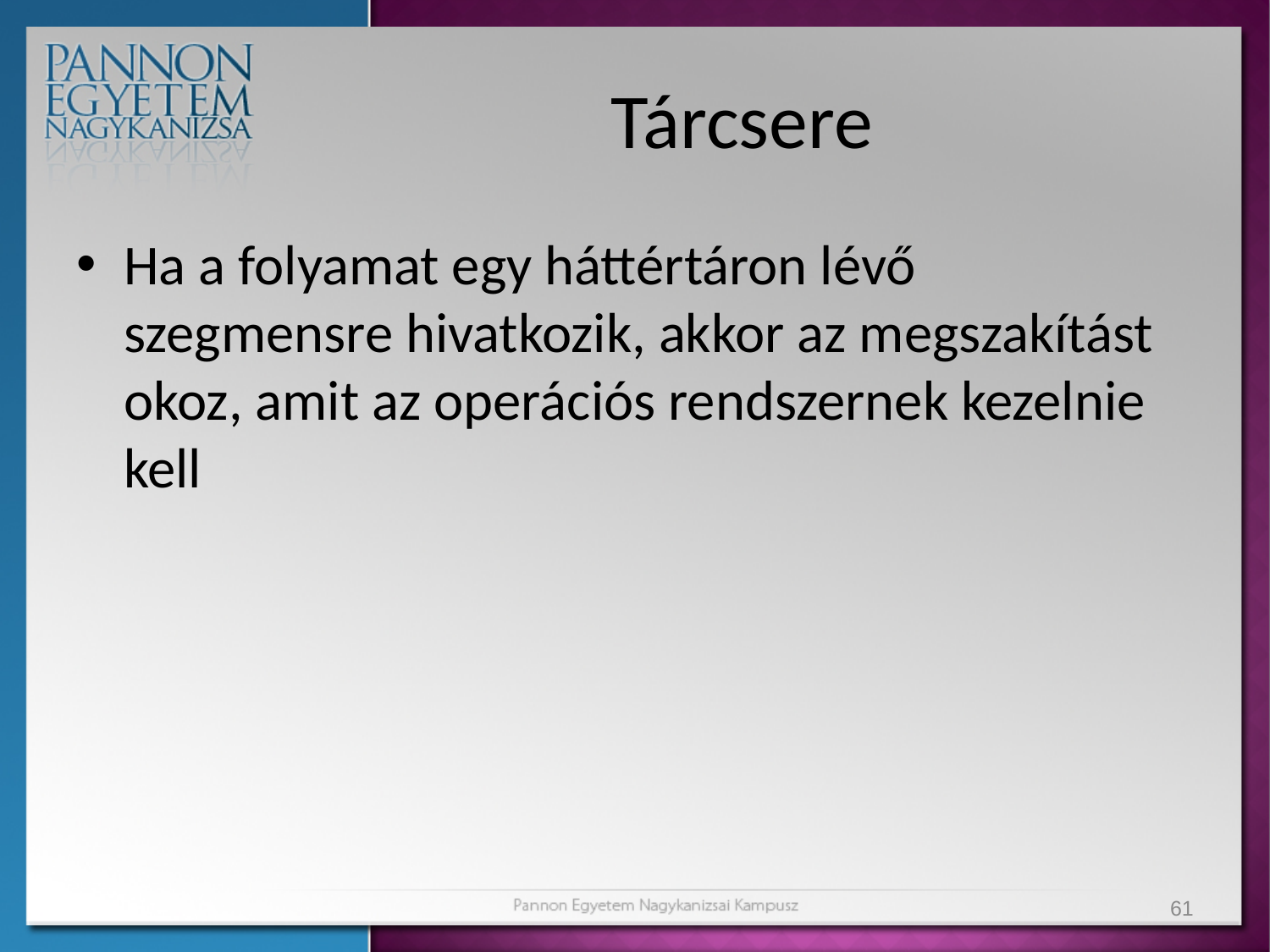

# Tárcsere
Ha a folyamat egy háttértáron lévő szegmensre hivatkozik, akkor az megszakítást okoz, amit az operációs rendszernek kezelnie kell
61